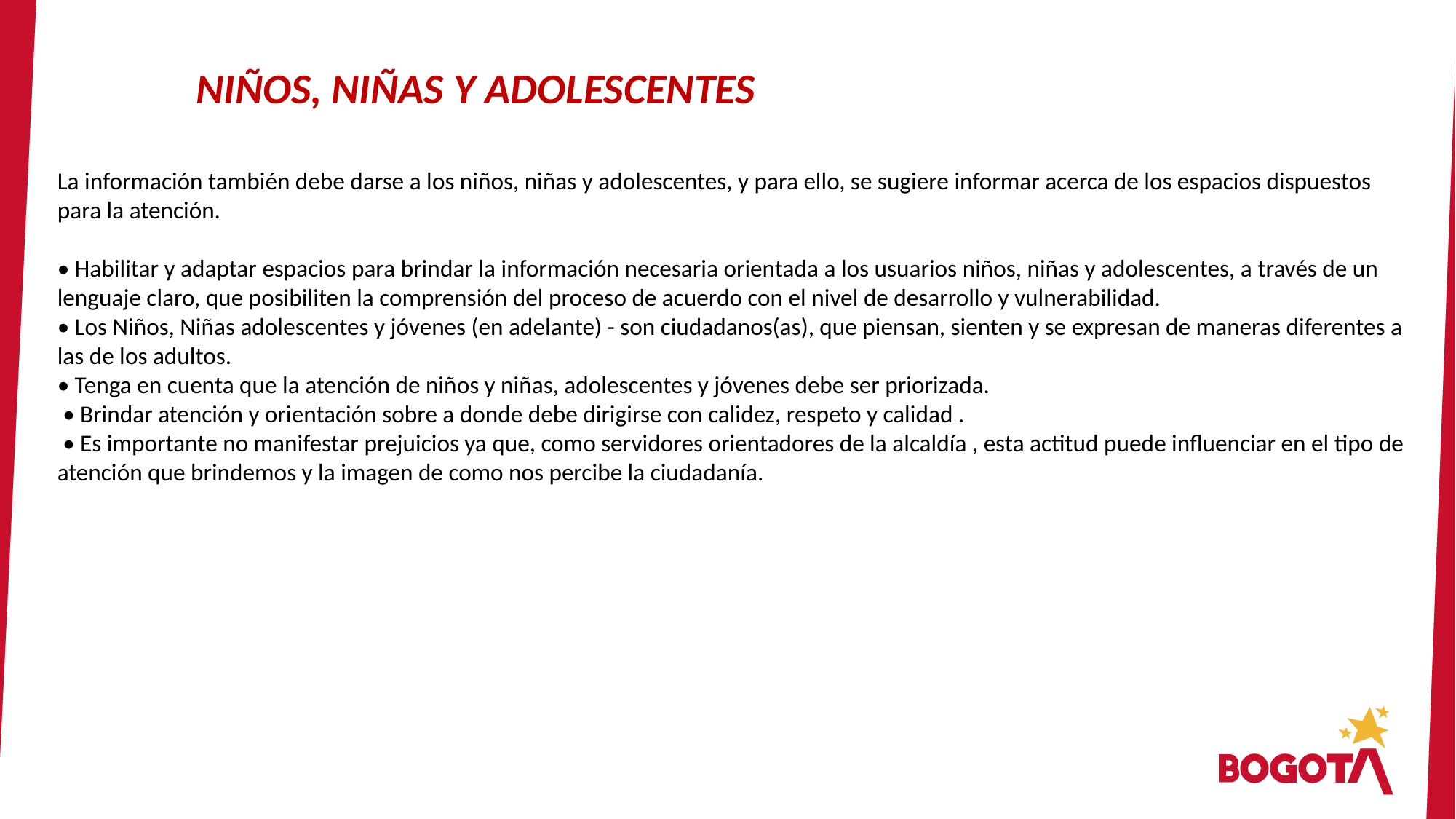

NIÑOS, NIÑAS Y ADOLESCENTES
La información también debe darse a los niños, niñas y adolescentes, y para ello, se sugiere informar acerca de los espacios dispuestos para la atención.

• Habilitar y adaptar espacios para brindar la información necesaria orientada a los usuarios niños, niñas y adolescentes, a través de un lenguaje claro, que posibiliten la comprensión del proceso de acuerdo con el nivel de desarrollo y vulnerabilidad.
• Los Niños, Niñas adolescentes y jóvenes (en adelante) - son ciudadanos(as), que piensan, sienten y se expresan de maneras diferentes a las de los adultos.
• Tenga en cuenta que la atención de niños y niñas, adolescentes y jóvenes debe ser priorizada.
 • Brindar atención y orientación sobre a donde debe dirigirse con calidez, respeto y calidad .
 • Es importante no manifestar prejuicios ya que, como servidores orientadores de la alcaldía , esta actitud puede influenciar en el tipo de atención que brindemos y la imagen de como nos percibe la ciudadanía.